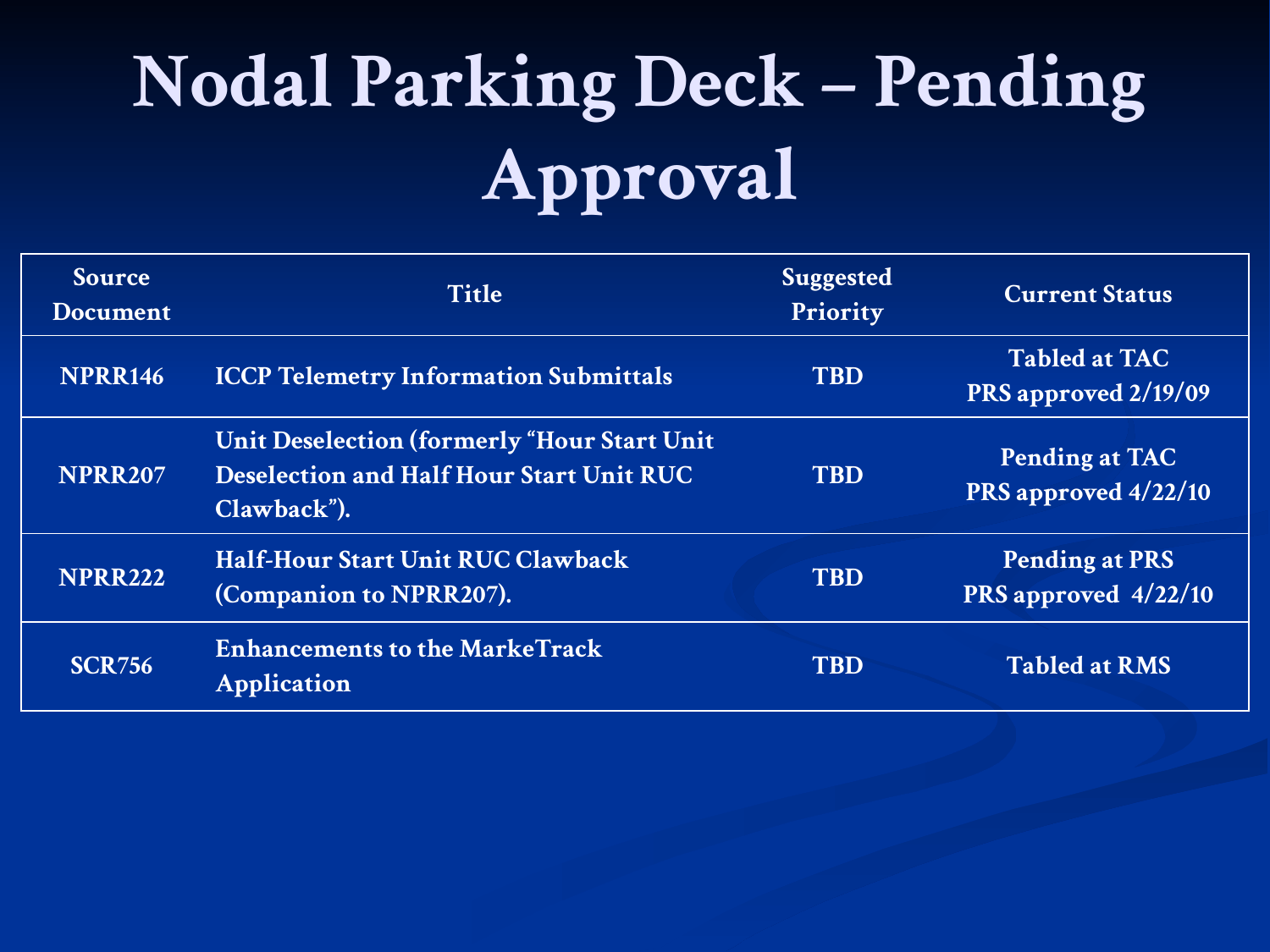

Nodal Parking Deck – Pending Approval
| Source Document | Title | Suggested Priority | Current Status |
| --- | --- | --- | --- |
| NPRR146 | ICCP Telemetry Information Submittals | TBD | Tabled at TAC PRS approved 2/19/09 |
| NPRR207 | Unit Deselection (formerly “Hour Start Unit Deselection and Half Hour Start Unit RUC Clawback”). | TBD | Pending at TAC PRS approved 4/22/10 |
| NPRR222 | Half-Hour Start Unit RUC Clawback (Companion to NPRR207). | TBD | Pending at PRS PRS approved 4/22/10 |
| SCR756 | Enhancements to the MarkeTrack Application | TBD | Tabled at RMS |